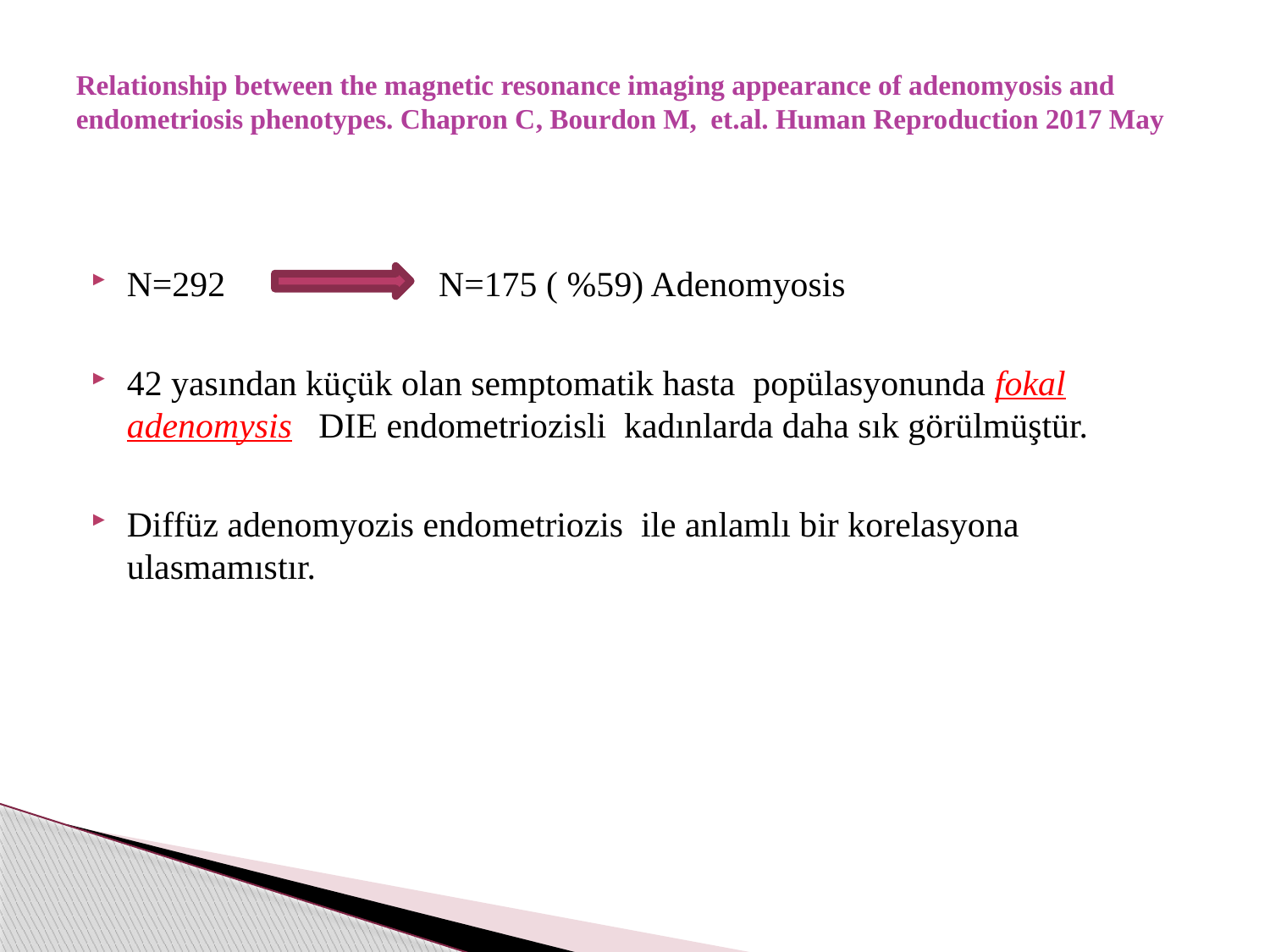

# Relationship between the magnetic resonance imaging appearance of adenomyosis and endometriosis phenotypes. Chapron C, Bourdon M,  et.al. Human Reproduction 2017 May

N=292                        N=175 ( %59) Adenomyosis

42 yasından küçük olan semptomatik hasta  popülasyonunda fokal adenomysis   DIE endometriozisli  kadınlarda daha sık görülmüştür.

Diffüz adenomyozis endometriozis  ile anlamlı bir korelasyona ulasmamıstır.